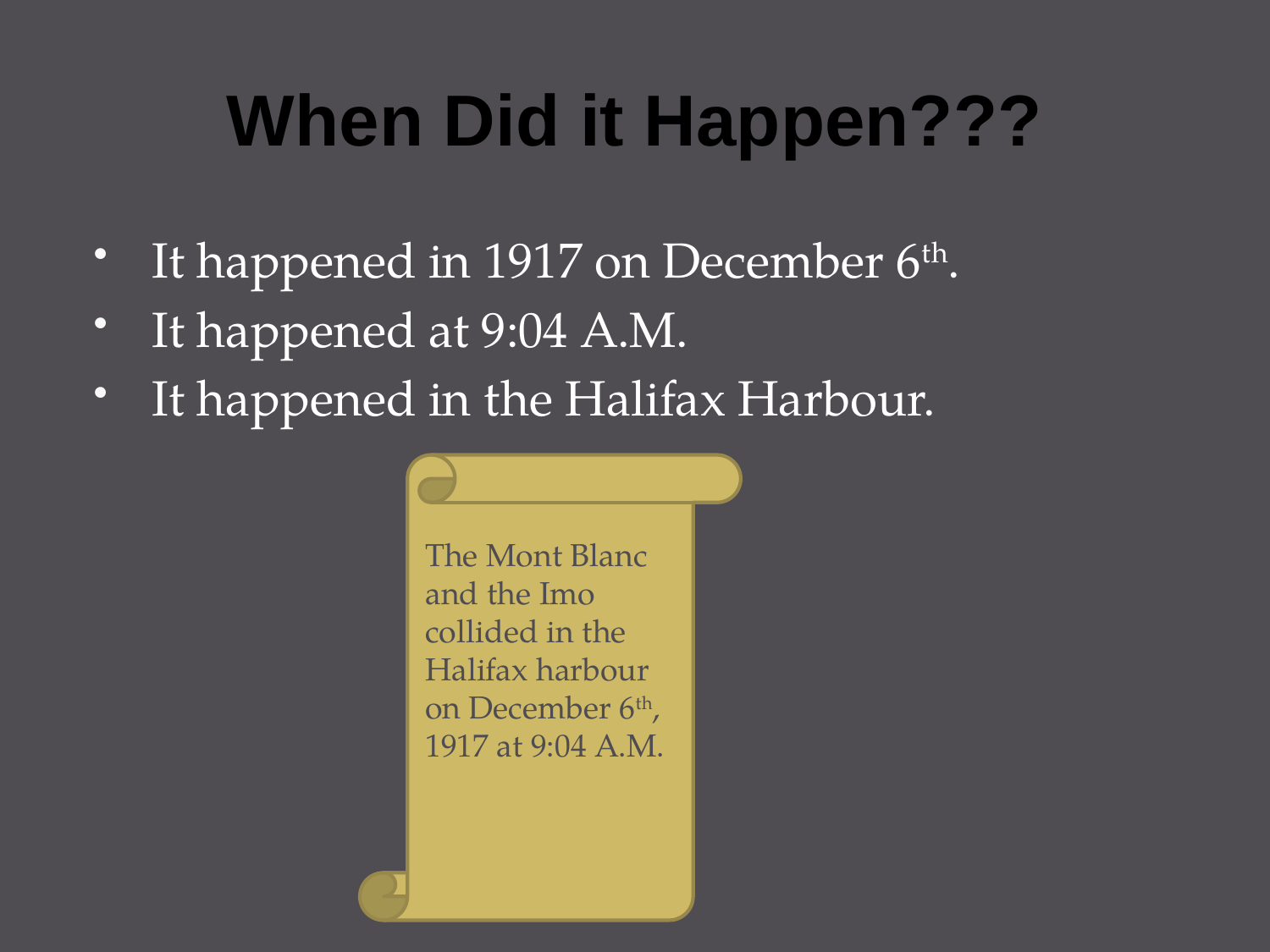

# When Did it Happen???
It happened in 1917 on December 6th.
It happened at 9:04 A.M.
It happened in the Halifax Harbour.

The Mont Blanc and the Imo collided in the Halifax harbour on December 6th,
1917 at 9:04 A.M.